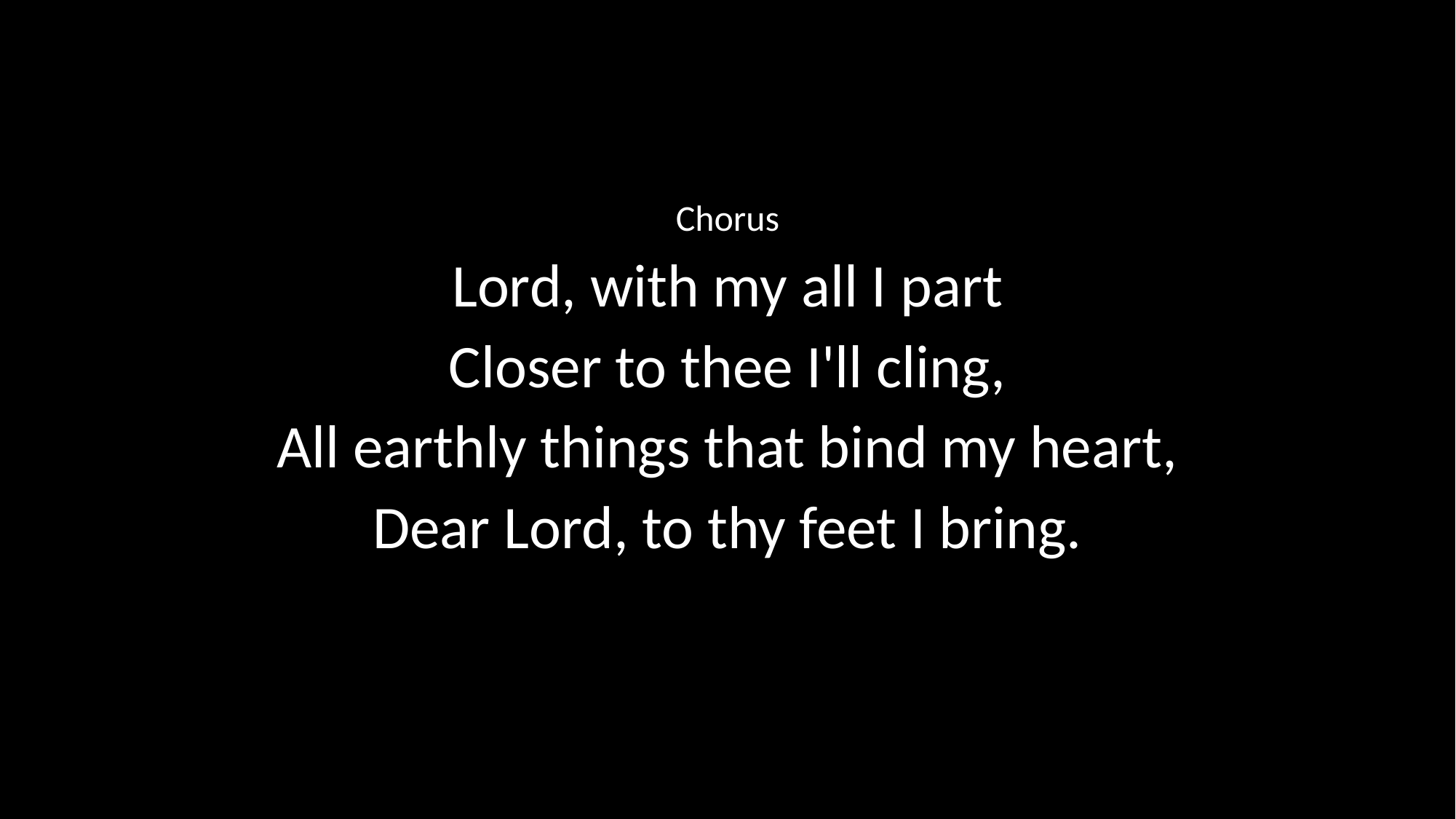

Chorus
Lord, with my all I part
Closer to thee I'll cling,
All earthly things that bind my heart,
Dear Lord, to thy feet I bring.